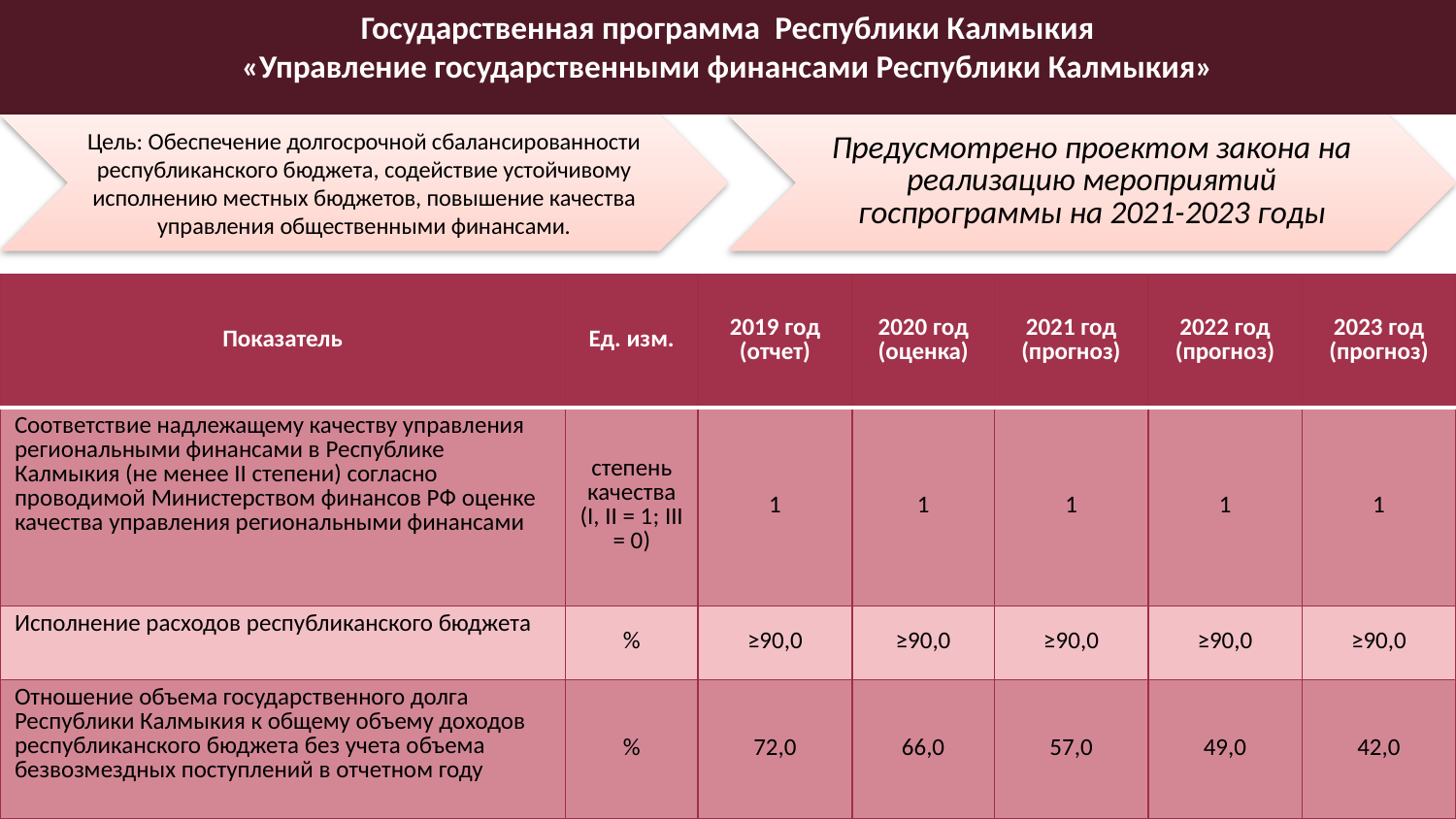

Государственная программа  Республики Калмыкия
«Управление государственными финансами Республики Калмыкия»
Цель: Обеспечение долгосрочной сбалансированности республиканского бюджета, содействие устойчивому исполнению местных бюджетов, повышение качества управления общественными финансами.
Предусмотрено проектом закона на реализацию мероприятий госпрограммы на 2021-2023 годы
| Показатель | Ед. изм. | 2019 год (отчет) | 2020 год (оценка) | 2021 год (прогноз) | 2022 год (прогноз) | 2023 год (прогноз) |
| --- | --- | --- | --- | --- | --- | --- |
| Соответствие надлежащему качеству управления региональными финансами в Республике Калмыкия (не менее II степени) согласно проводимой Министерством финансов РФ оценке качества управления региональными финансами | степень качества (I, II = 1; III = 0) | 1 | 1 | 1 | 1 | 1 |
| Исполнение расходов республиканского бюджета | % | ≥90,0 | ≥90,0 | ≥90,0 | ≥90,0 | ≥90,0 |
| Отношение объема государственного долга Республики Калмыкия к общему объему доходов республиканского бюджета без учета объема безвозмездных поступлений в отчетном году | % | 72,0 | 66,0 | 57,0 | 49,0 | 42,0 |